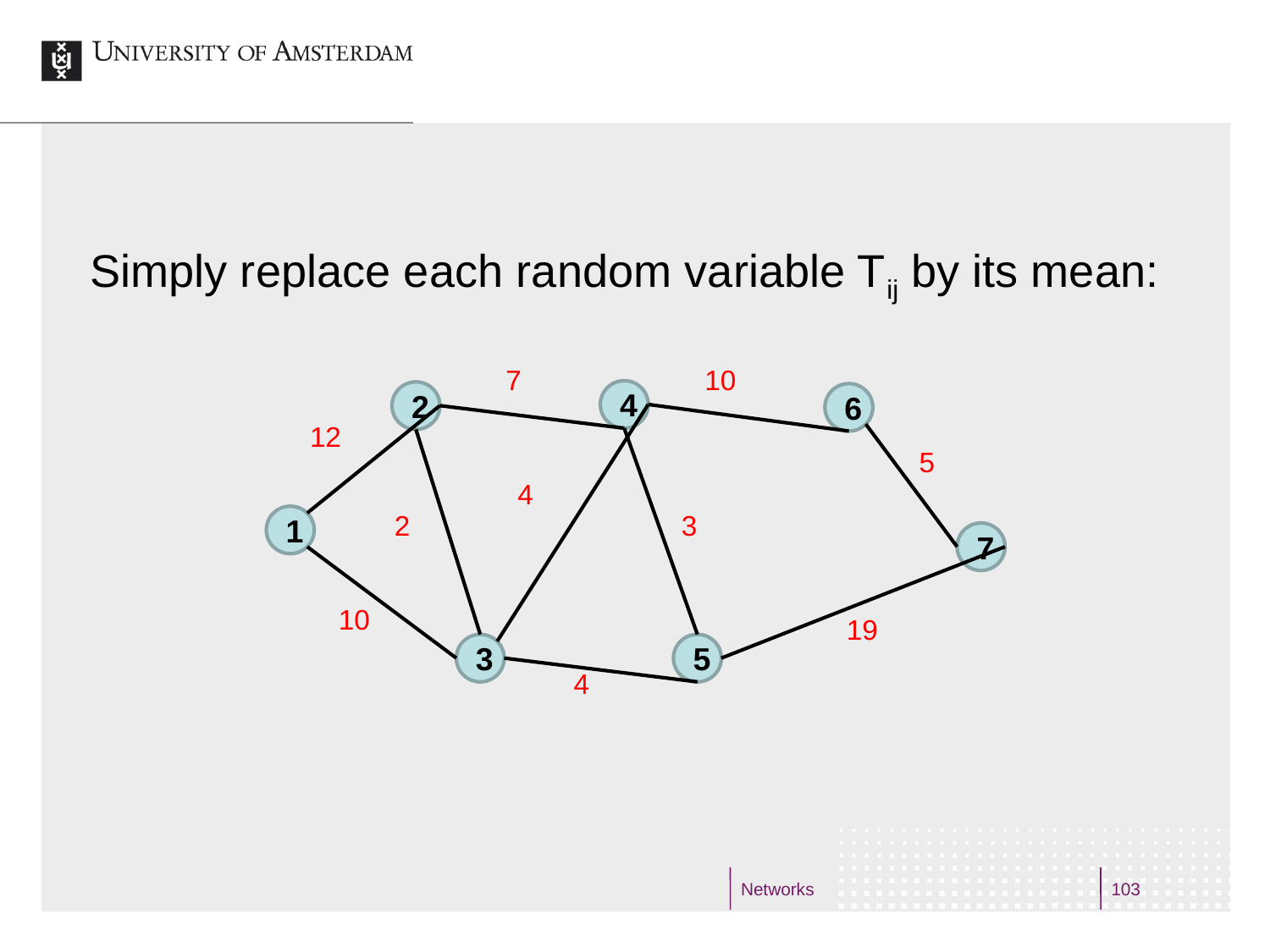

Simply replace each random variable Tij by its mean:

7
10
4
2
6
12
5
4
2
3
1
7
10
19
3
5
4
Networks
103